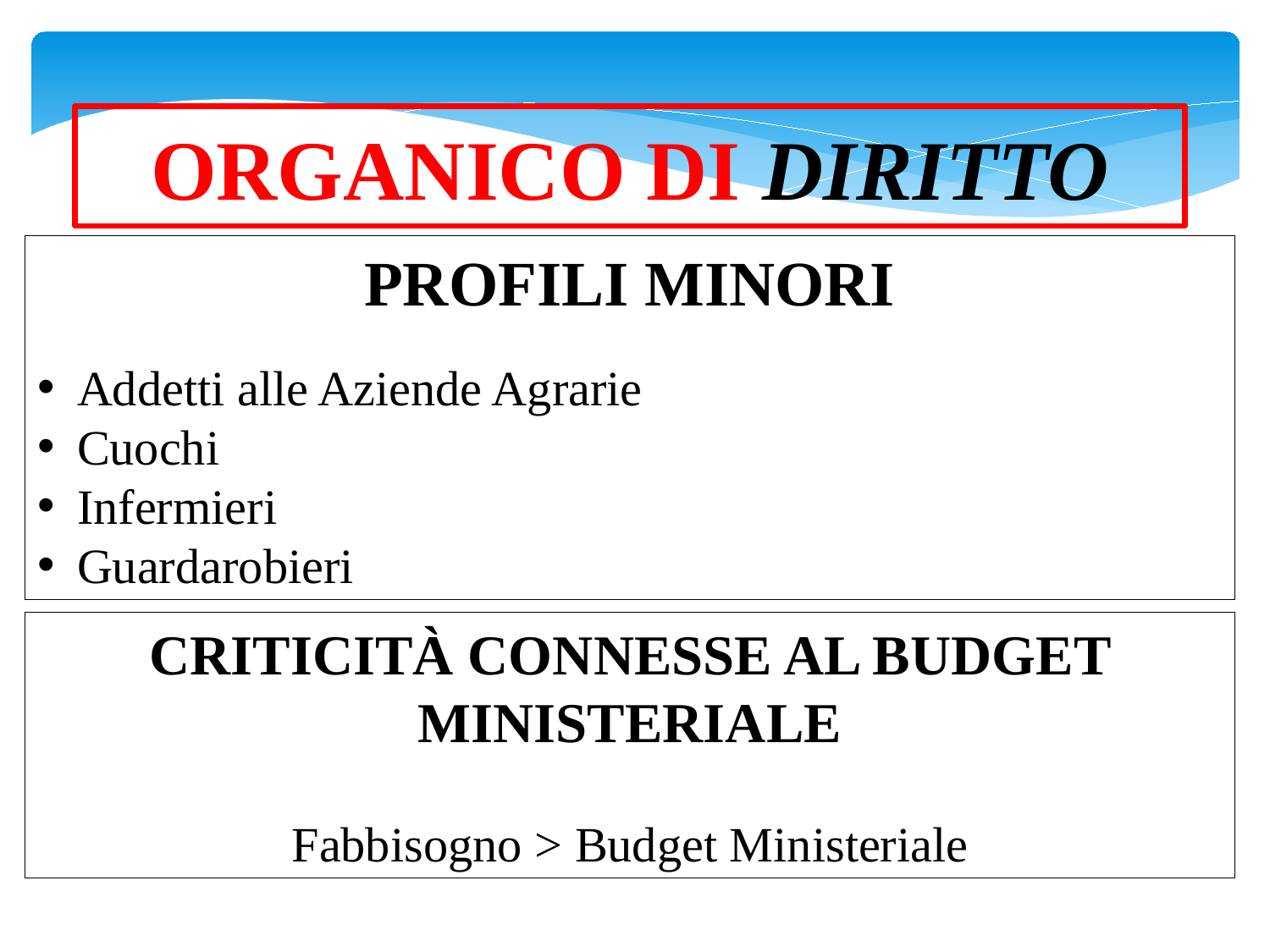

ORGANICO DI DIRITTO
PROFILI MINORI

Addetti alle Aziende Agrarie
Cuochi
Infermieri
Guardarobieri
CRITICITÀ CONNESSE AL BUDGET MINISTERIALE

Fabbisogno > Budget Ministeriale